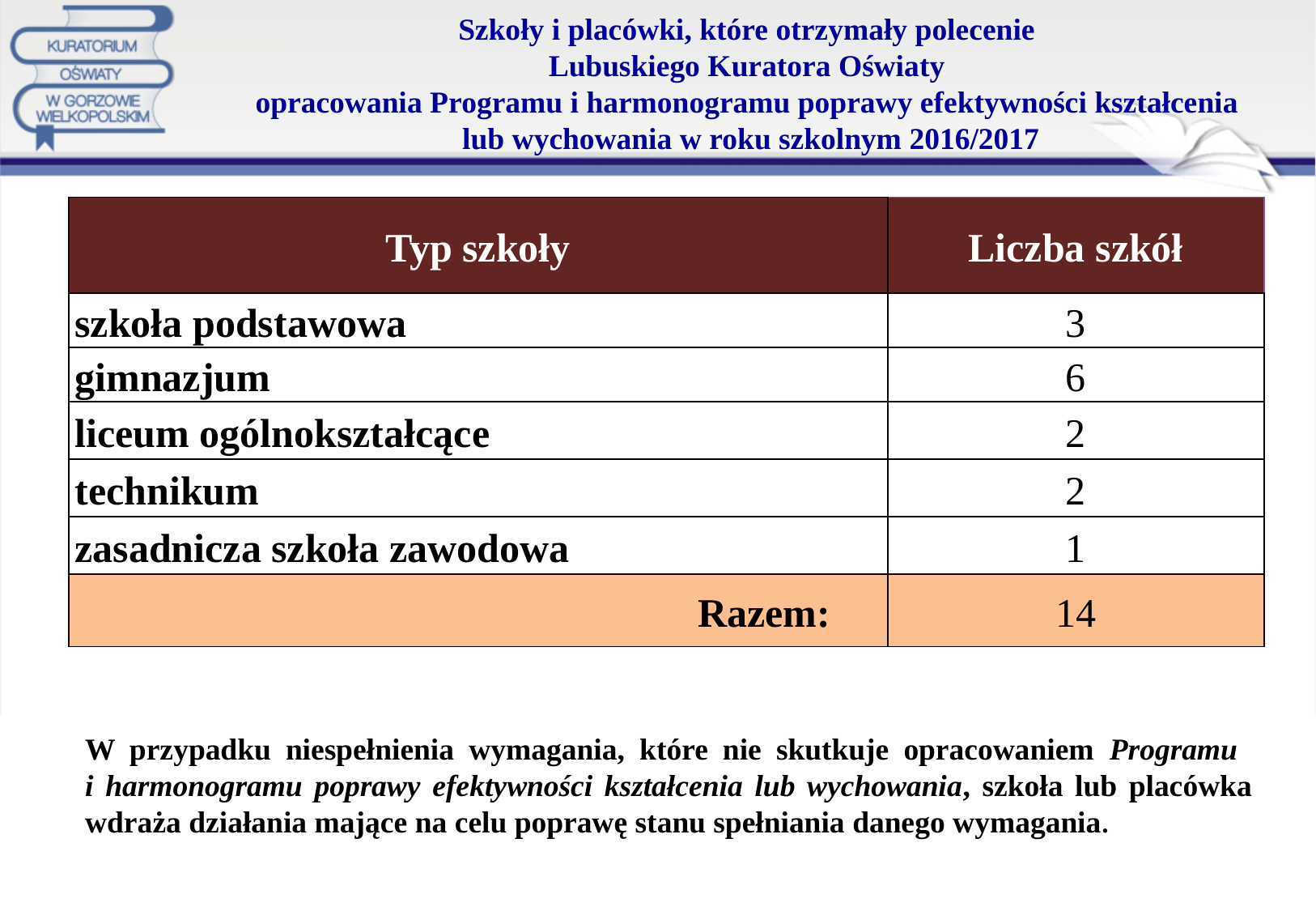

# Szkoły i placówki, które otrzymały polecenie Lubuskiego Kuratora Oświaty opracowania Programu i harmonogramu poprawy efektywności kształcenia lub wychowania w roku szkolnym 2016/2017
| Typ szkoły | Liczba szkół |
| --- | --- |
| szkoła podstawowa | 3 |
| gimnazjum | 6 |
| liceum ogólnokształcące | 2 |
| technikum | 2 |
| zasadnicza szkoła zawodowa | 1 |
| Razem: | 14 |
W przypadku niespełnienia wymagania, które nie skutkuje opracowaniem Programu
i harmonogramu poprawy efektywności kształcenia lub wychowania, szkoła lub placówka wdraża działania mające na celu poprawę stanu spełniania danego wymagania.